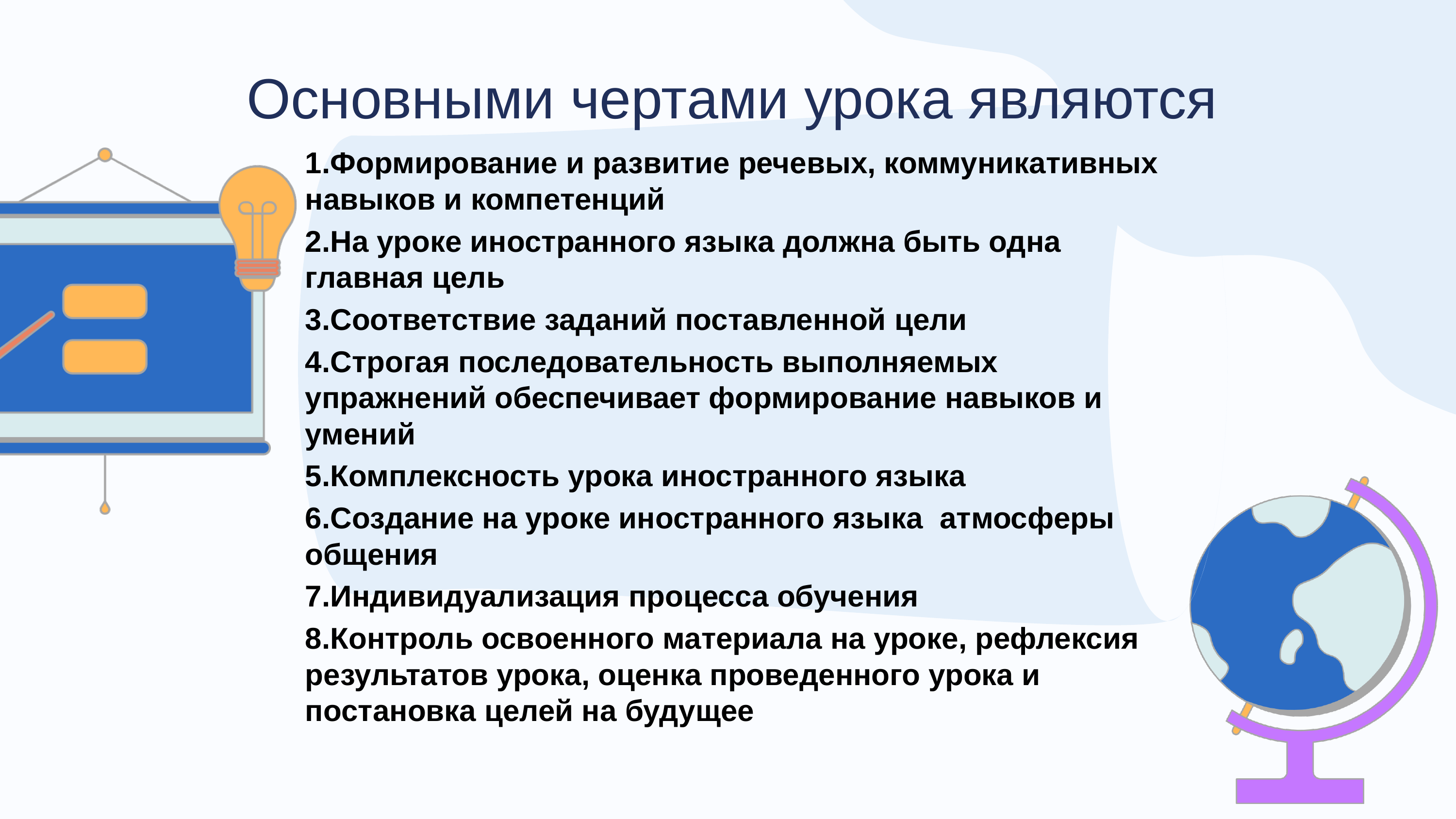

Основными чертами урока являются

1.Формирование и развитие речевых, коммуникативных навыков и компетенций
2.На уроке иностранного языка должна быть одна главная цель
3.Соответствие заданий поставленной цели
4.Строгая последовательность выполняемых упражнений обеспечивает формирование навыков и умений
5.Комплексность урока иностранного языка
6.Создание на уроке иностранного языка  атмосферы общения
7.Индивидуализация процесса обучения
8.Контроль освоенного материала на уроке, рефлексия результатов урока, оценка проведенного урока и постановка целей на будущее